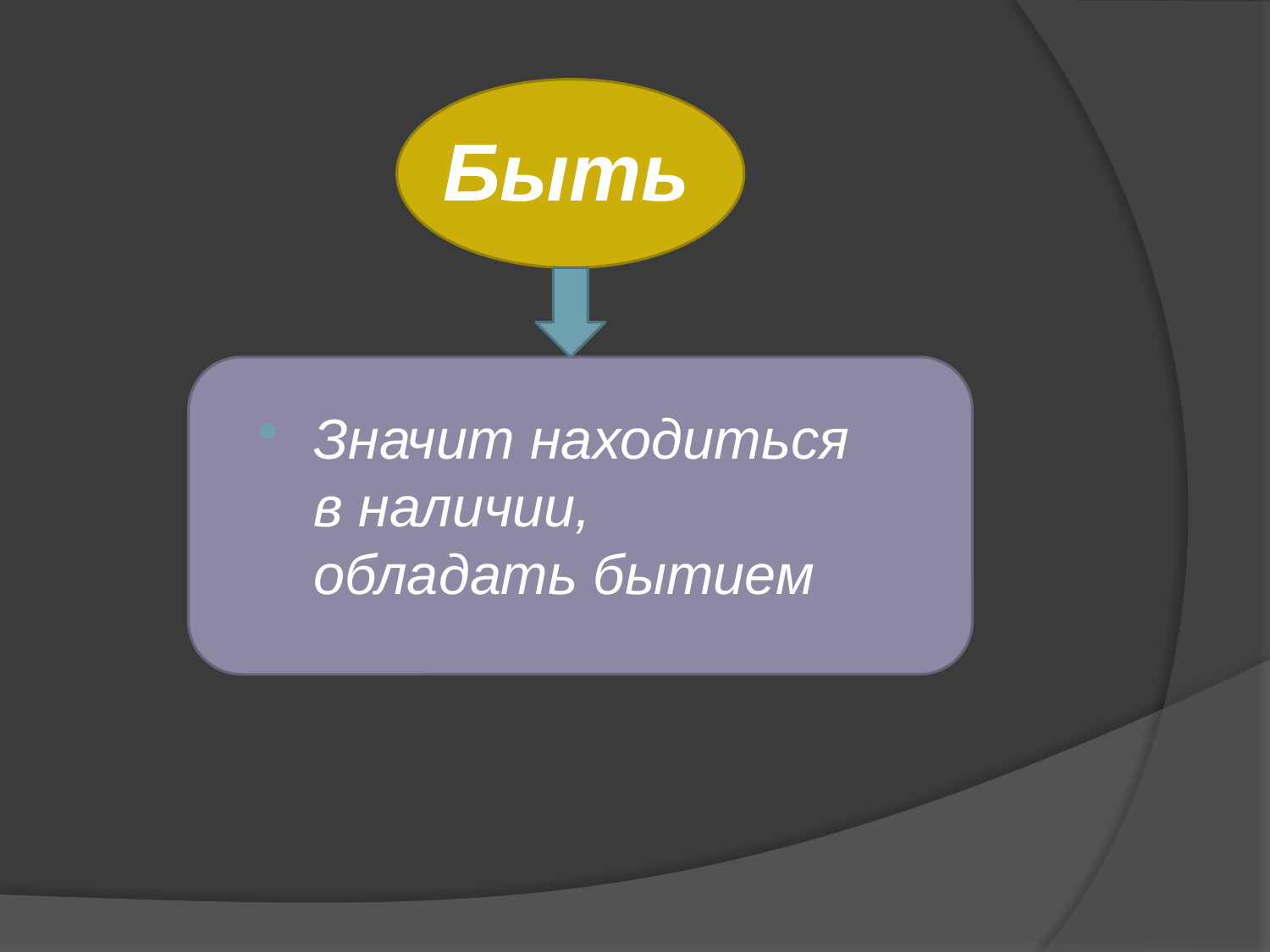

# Быть

Значит находиться
в наличии,
обладать бытием